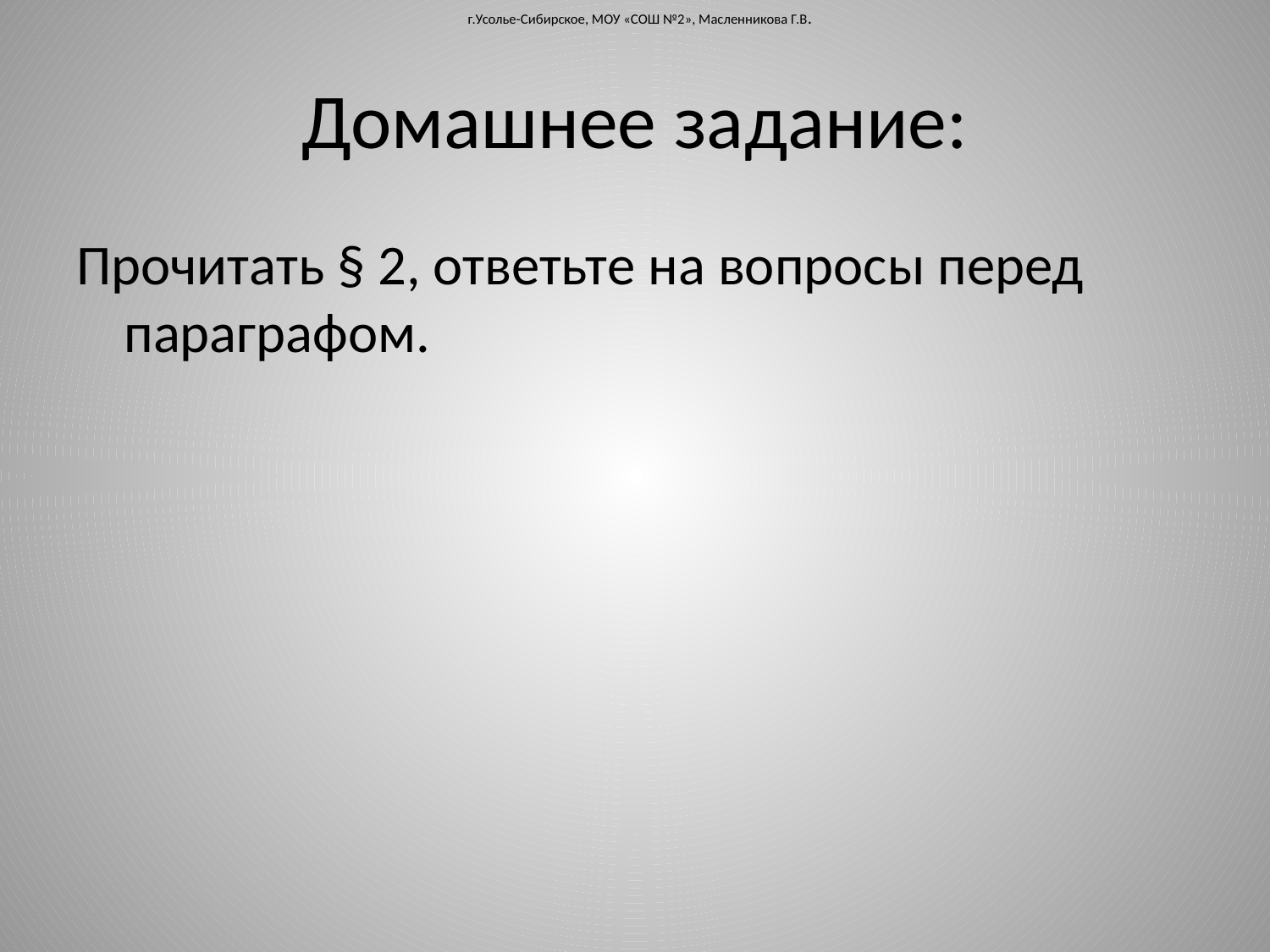

г.Усолье-Сибирское, МОУ «СОШ №2», Масленникова Г.В.
# Домашнее задание:
Прочитать § 2, ответьте на вопросы перед параграфом.